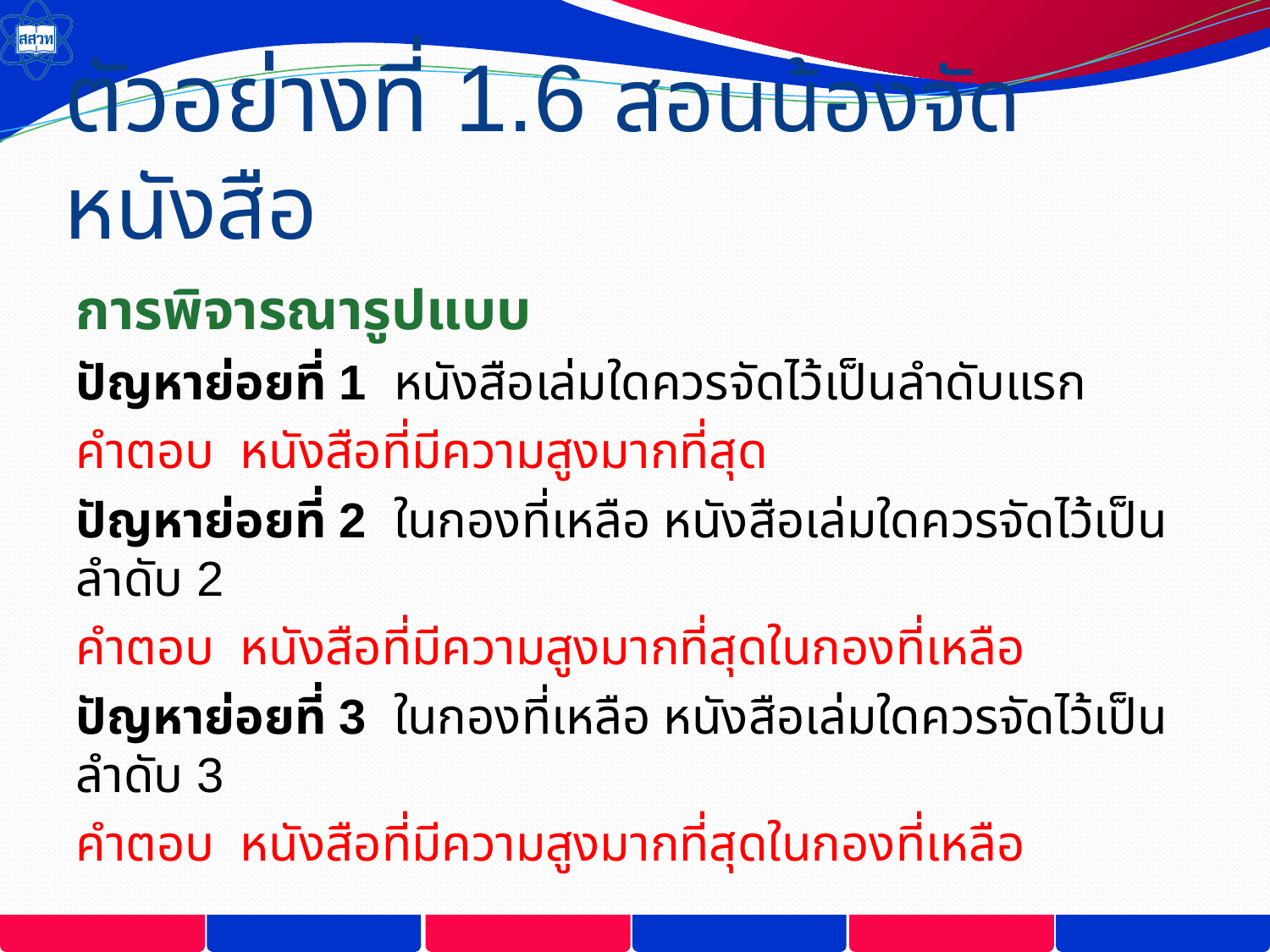

# ตัวอย่างที่ 1.6 สอนน้องจัดหนังสือ
การพิจารณารูปแบบ
ปัญหาย่อยที่ 1  หนังสือเล่มใดควรจัดไว้เป็นลำดับแรก
คำตอบ  หนังสือที่มีความสูงมากที่สุด
ปัญหาย่อยที่ 2  ในกองที่เหลือ หนังสือเล่มใดควรจัดไว้เป็นลำดับ 2
คำตอบ  หนังสือที่มีความสูงมากที่สุดในกองที่เหลือ
ปัญหาย่อยที่ 3  ในกองที่เหลือ หนังสือเล่มใดควรจัดไว้เป็นลำดับ 3
คำตอบ  หนังสือที่มีความสูงมากที่สุดในกองที่เหลือ